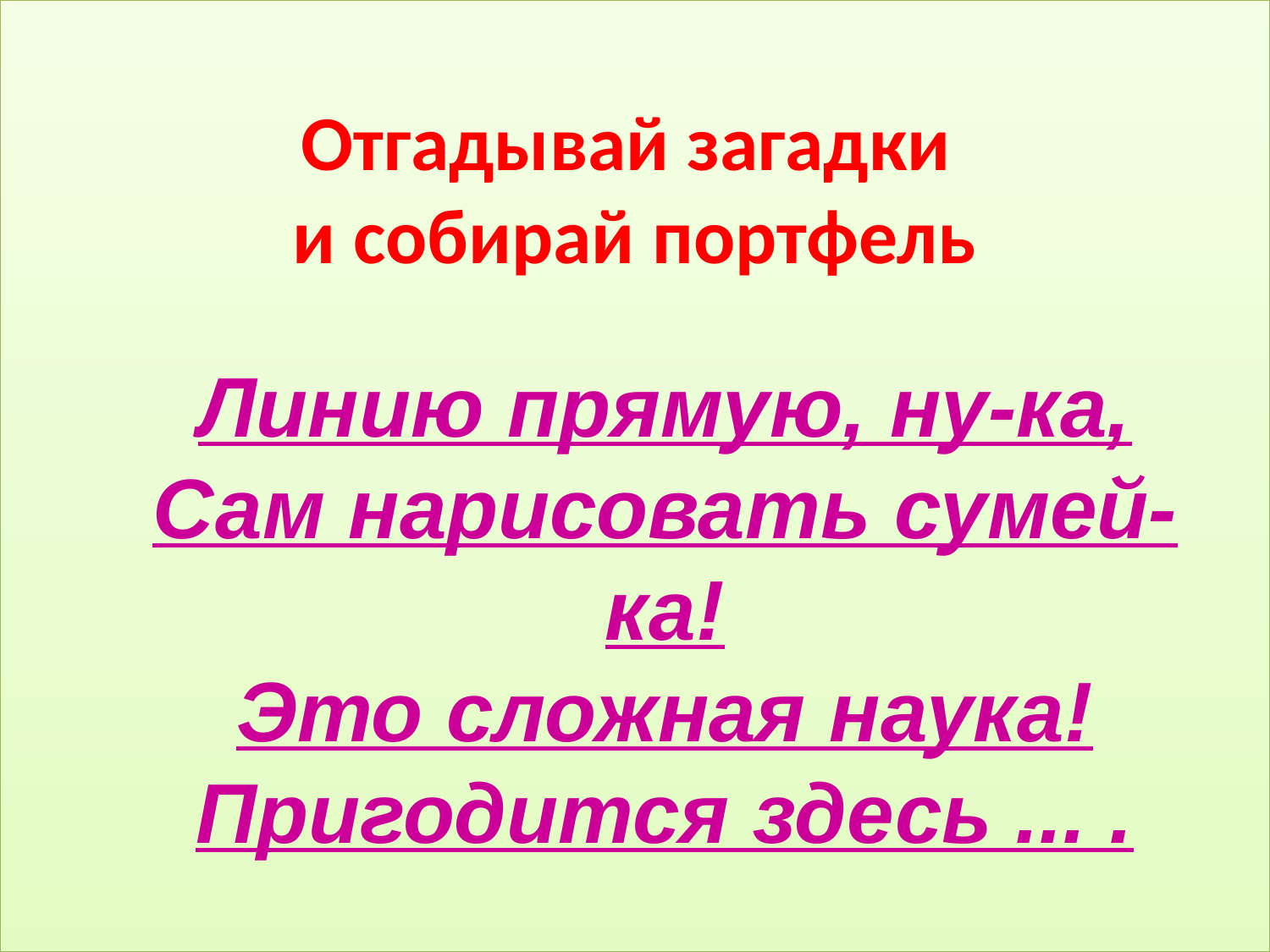

# Отгадывай загадки и собирай портфель
Линию прямую, ну-ка,
Сам нарисовать сумей-ка!
Это сложная наука!
Пригодится здесь ... .